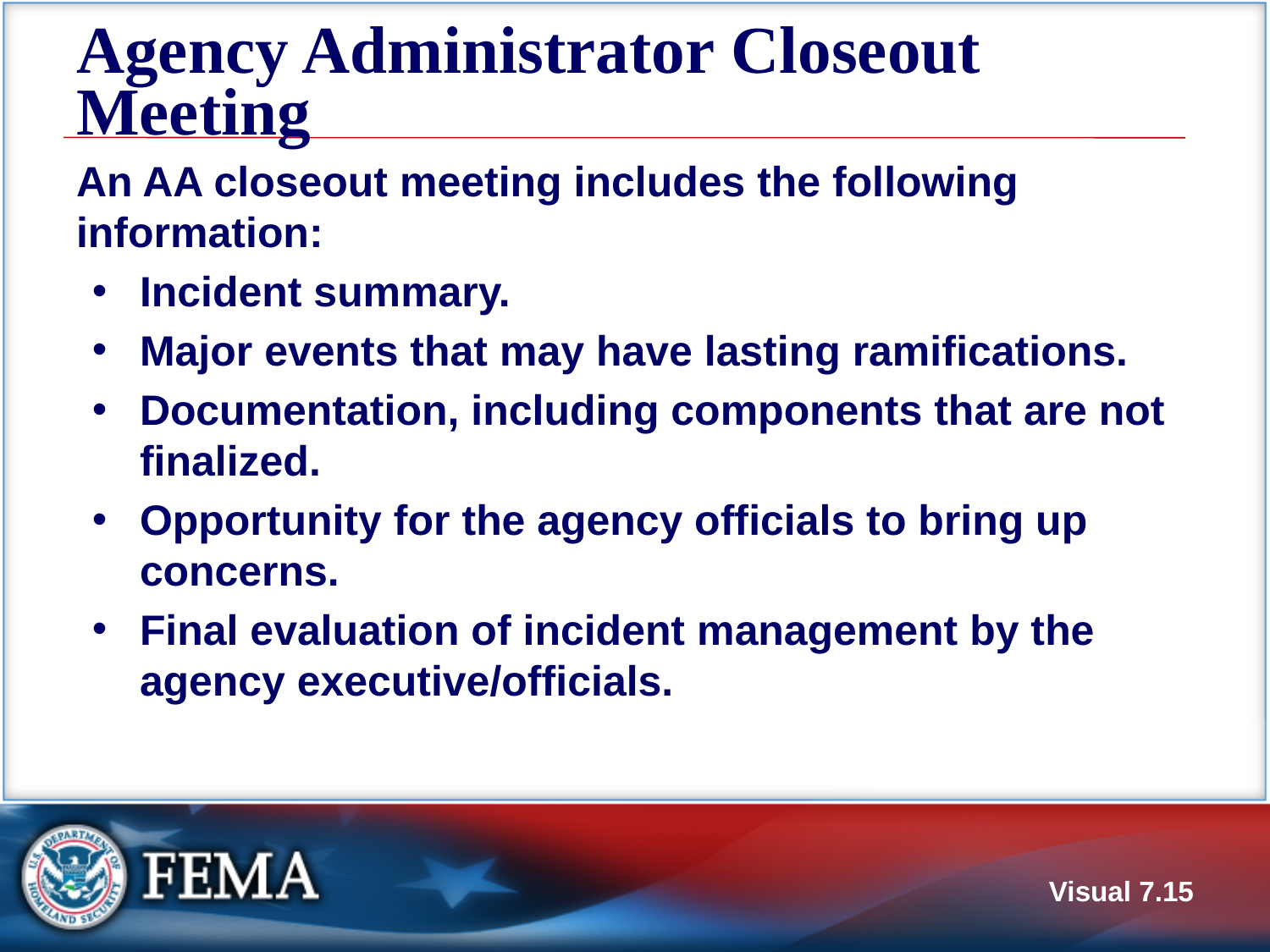

# Agency Administrator Closeout Meeting
An AA closeout meeting includes the following information:
Incident summary.
Major events that may have lasting ramifications.
Documentation, including components that are not finalized.
Opportunity for the agency officials to bring up concerns.
Final evaluation of incident management by the agency executive/officials.
Visual 7.15